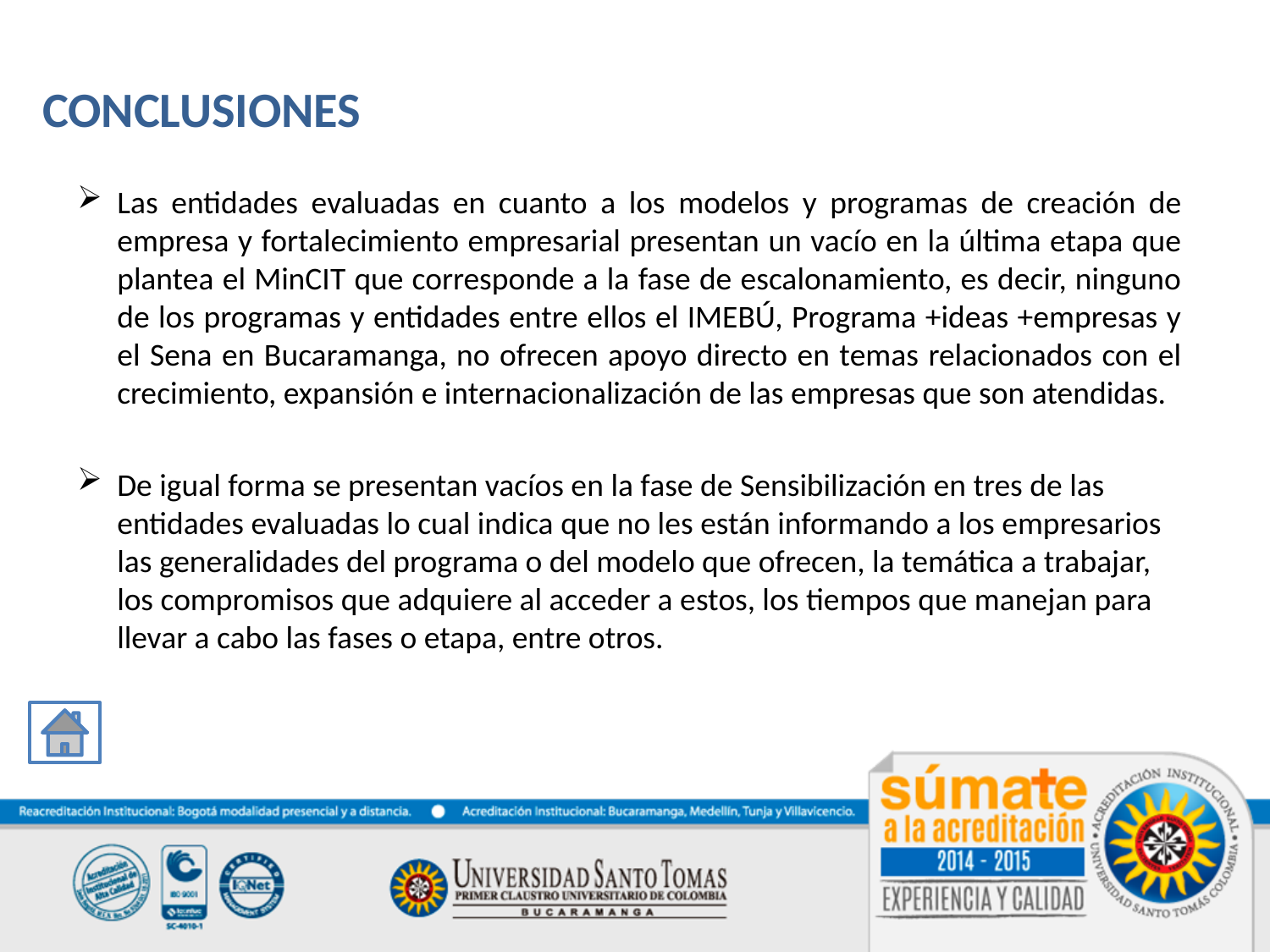

CONCLUSIONES
Las entidades evaluadas en cuanto a los modelos y programas de creación de empresa y fortalecimiento empresarial presentan un vacío en la última etapa que plantea el MinCIT que corresponde a la fase de escalonamiento, es decir, ninguno de los programas y entidades entre ellos el IMEBÚ, Programa +ideas +empresas y el Sena en Bucaramanga, no ofrecen apoyo directo en temas relacionados con el crecimiento, expansión e internacionalización de las empresas que son atendidas.

De igual forma se presentan vacíos en la fase de Sensibilización en tres de las entidades evaluadas lo cual indica que no les están informando a los empresarios las generalidades del programa o del modelo que ofrecen, la temática a trabajar, los compromisos que adquiere al acceder a estos, los tiempos que manejan para llevar a cabo las fases o etapa, entre otros.